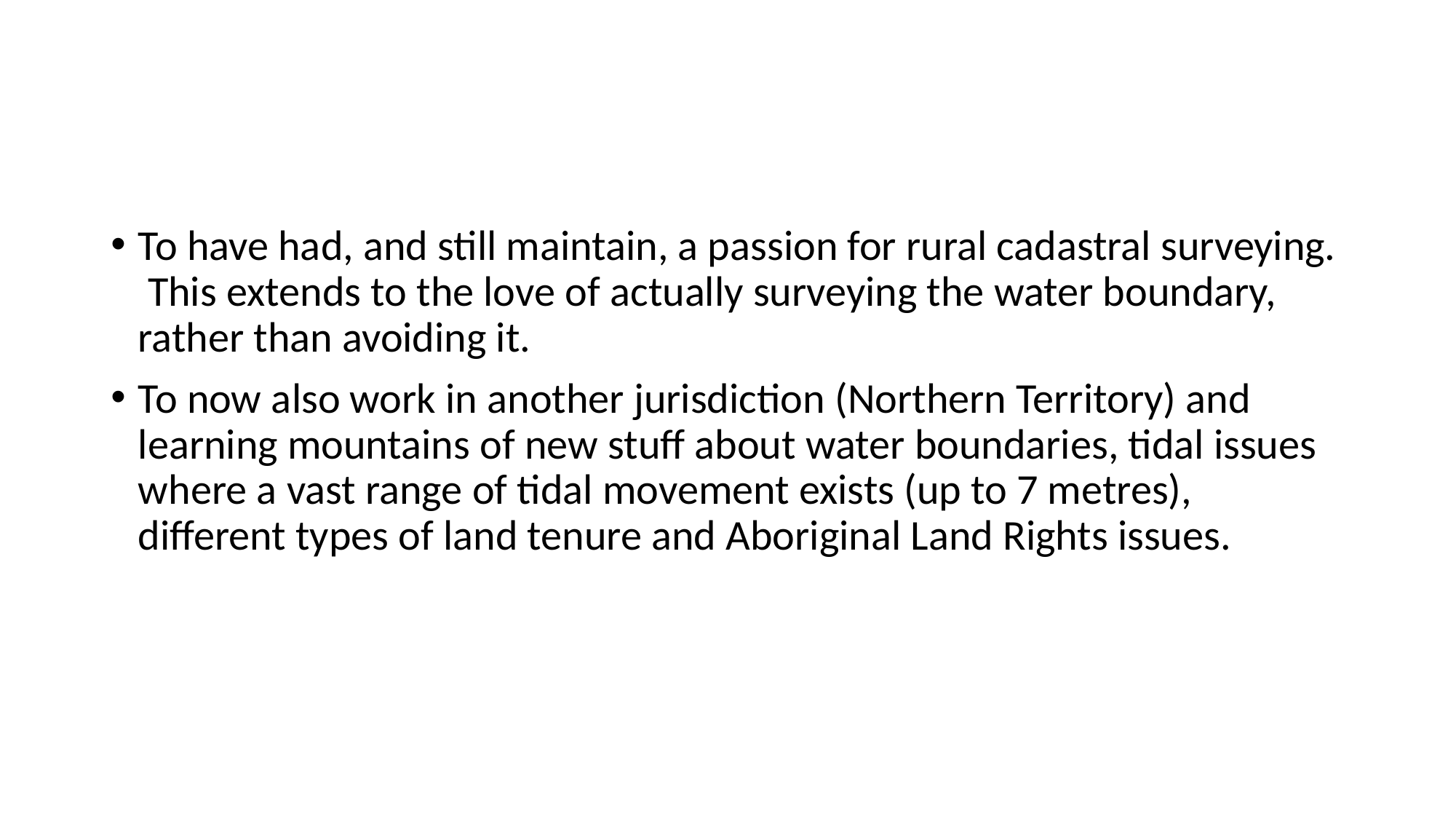

#
To have had, and still maintain, a passion for rural cadastral surveying.  This extends to the love of actually surveying the water boundary, rather than avoiding it.
To now also work in another jurisdiction (Northern Territory) and learning mountains of new stuff about water boundaries, tidal issues where a vast range of tidal movement exists (up to 7 metres), different types of land tenure and Aboriginal Land Rights issues.